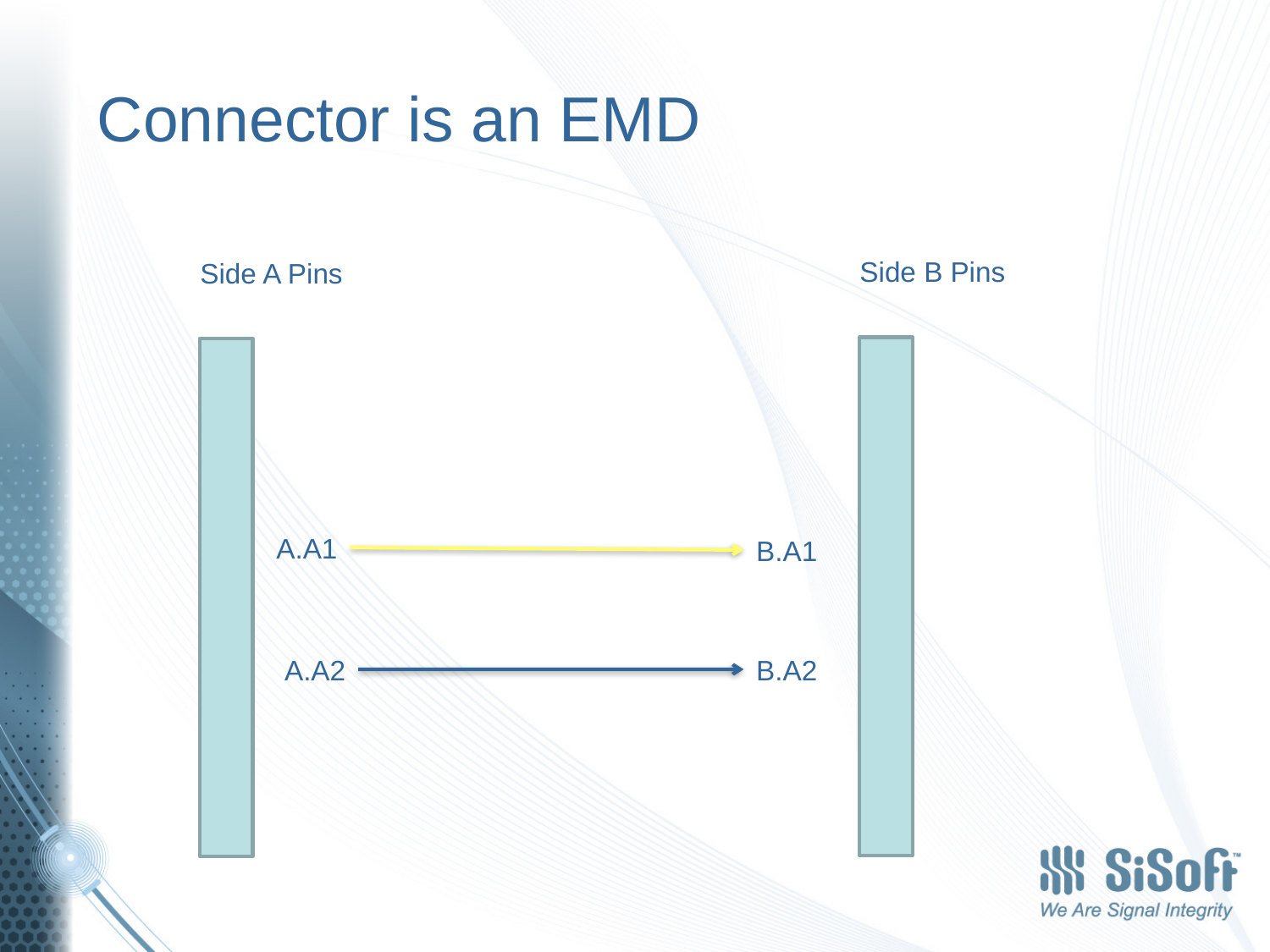

# Connector is an EMD
Side B Pins
Side A Pins

A.A1
B.A1
A.A2
B.A2